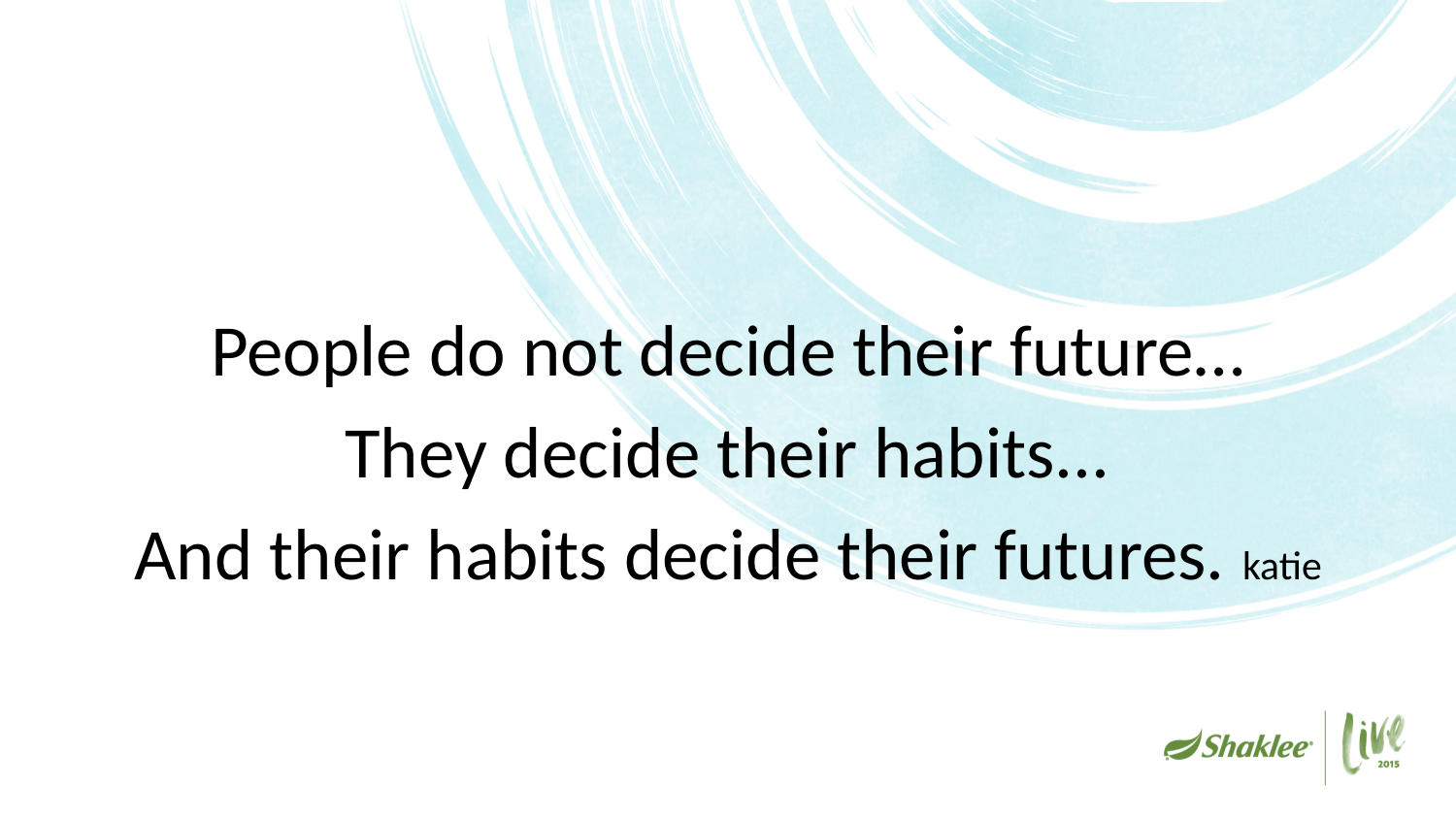

People do not decide their future…
They decide their habits...
And their habits decide their futures. katie